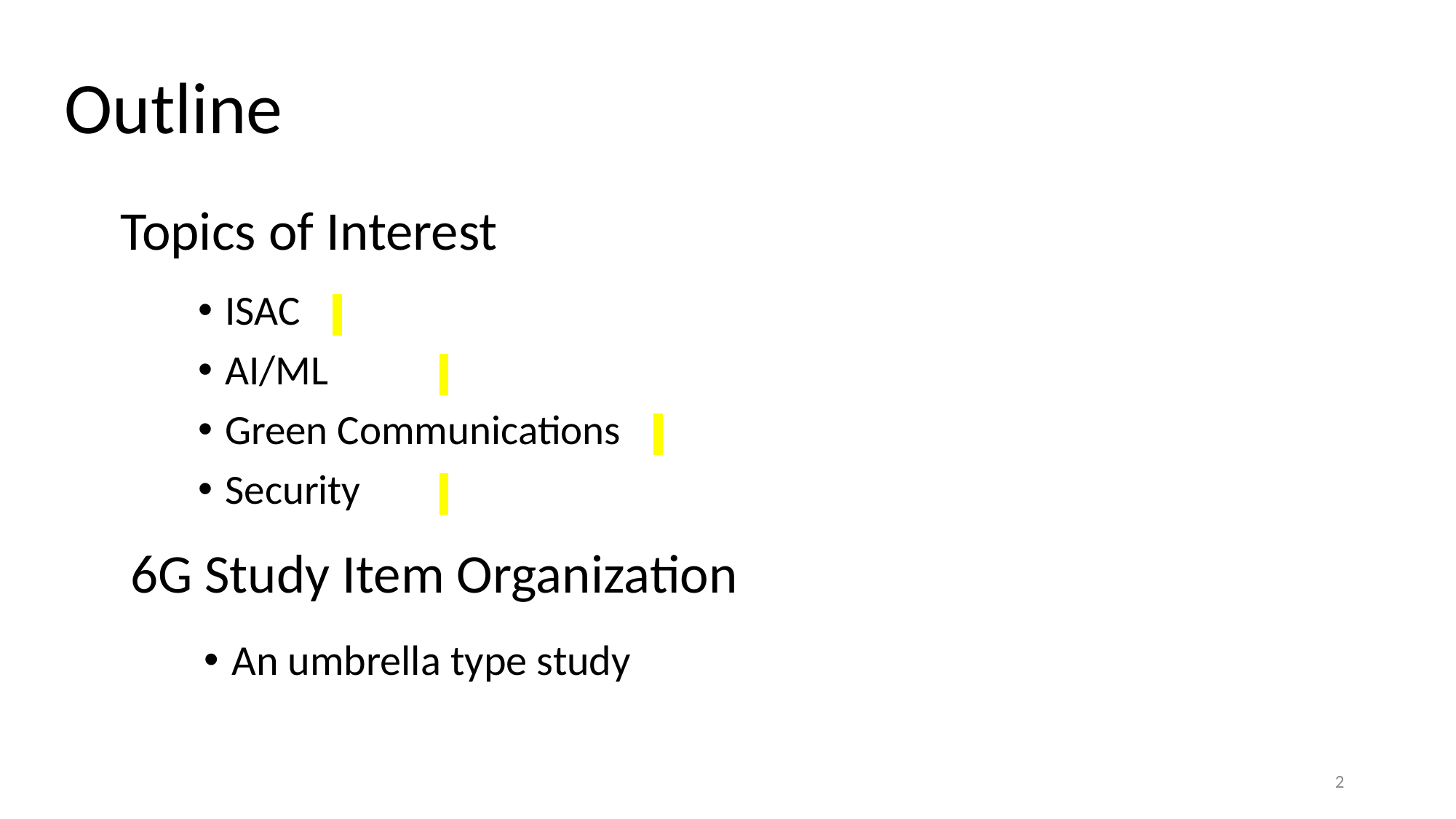

Outline
# Topics of Interest
ISAC
AI/ML
Green Communications
Security
6G Study Item Organization
An umbrella type study
2